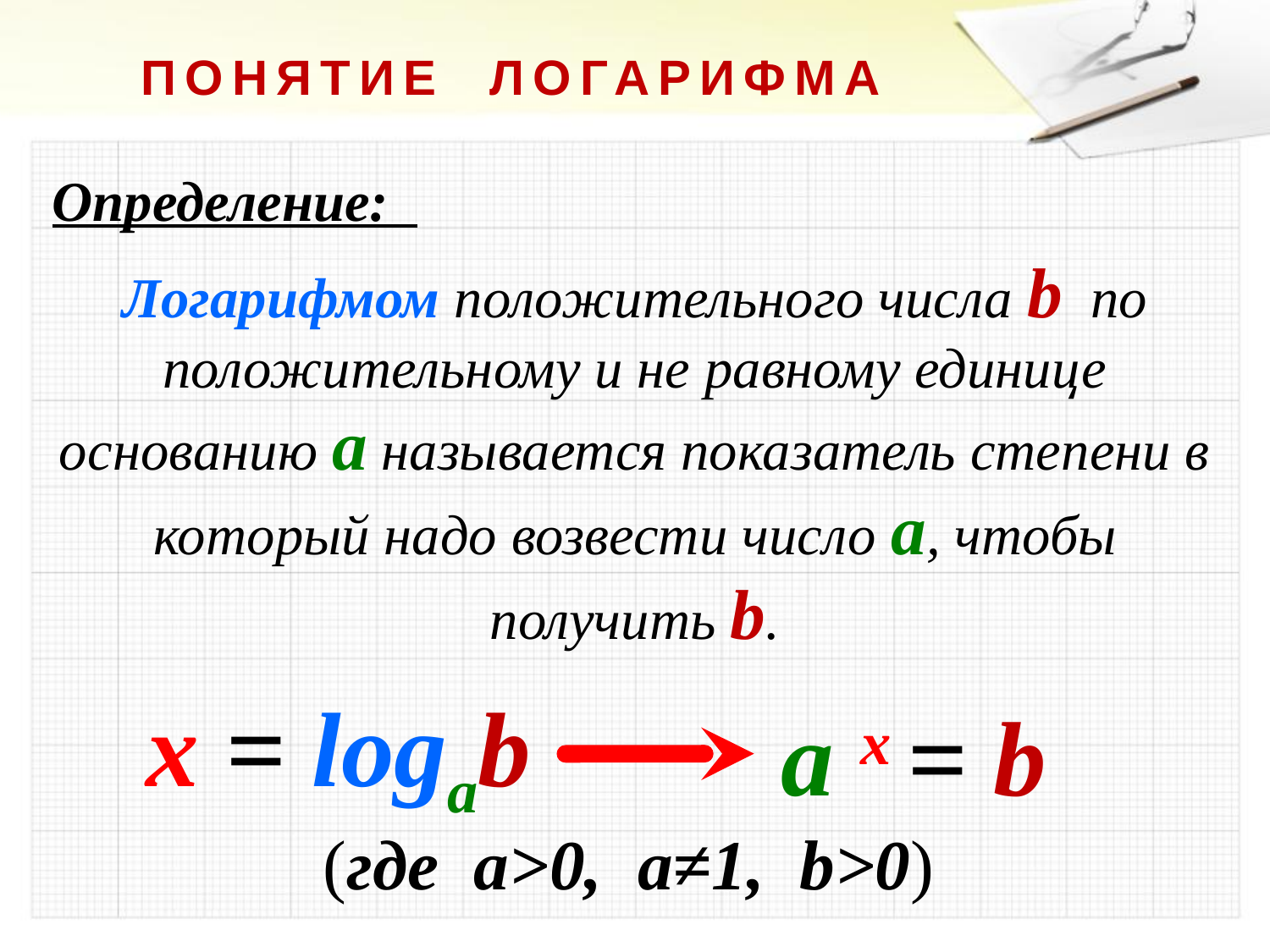

ПОНЯТИЕ  ЛОГАРИФМА
Определение:

Логарифмом положительного числа b  по положительному и не равному единице основанию a называется показатель степени в который надо возвести число a, чтобы получить b.
x = logab
a x = b
(где  a>0,  a≠1,  b>0)